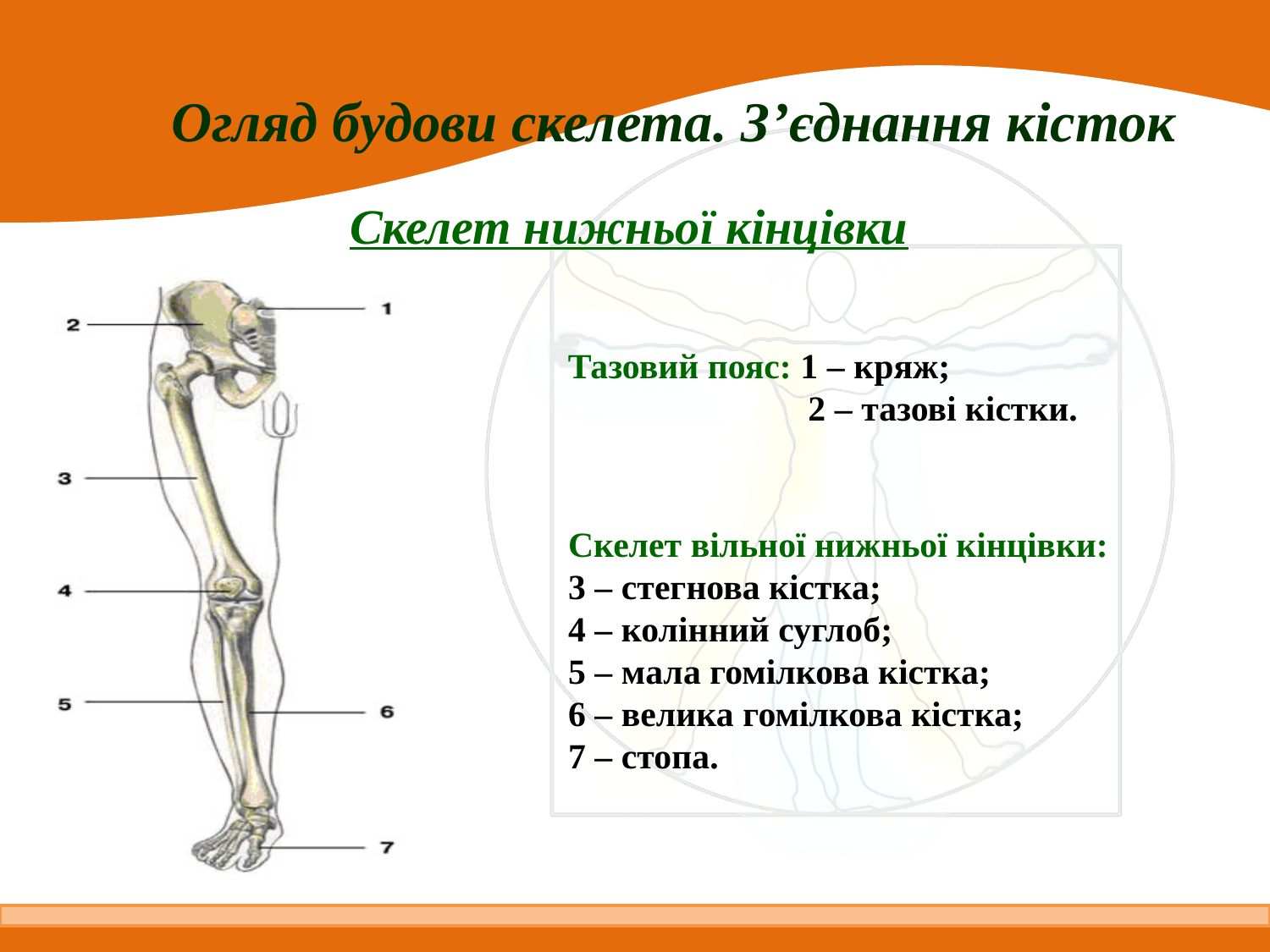

Огляд будови скелета. З’єднання кісток
Скелет нижньої кінцівки

Тазовий пояс: 1 – кряж;
                           2 – тазові кістки.
Скелет вільної нижньої кінцівки:
3 – стегнова кістка;
4 – колінний суглоб;
5 – мала гомілкова кістка;
6 – велика гомілкова кістка;
7 – стопа.